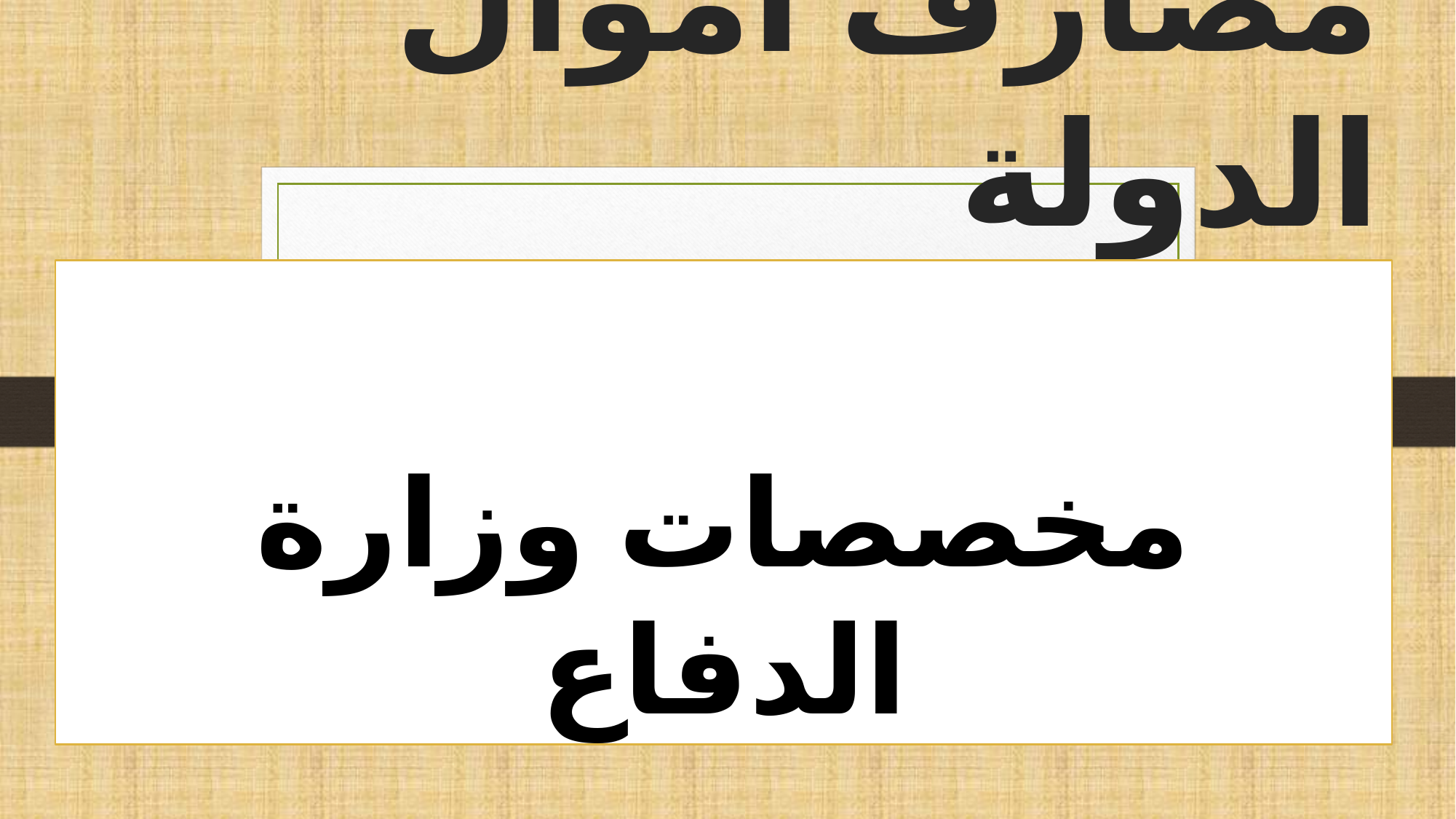

# مصارف أموال الدولة

مخصصات وزارة الدفاع